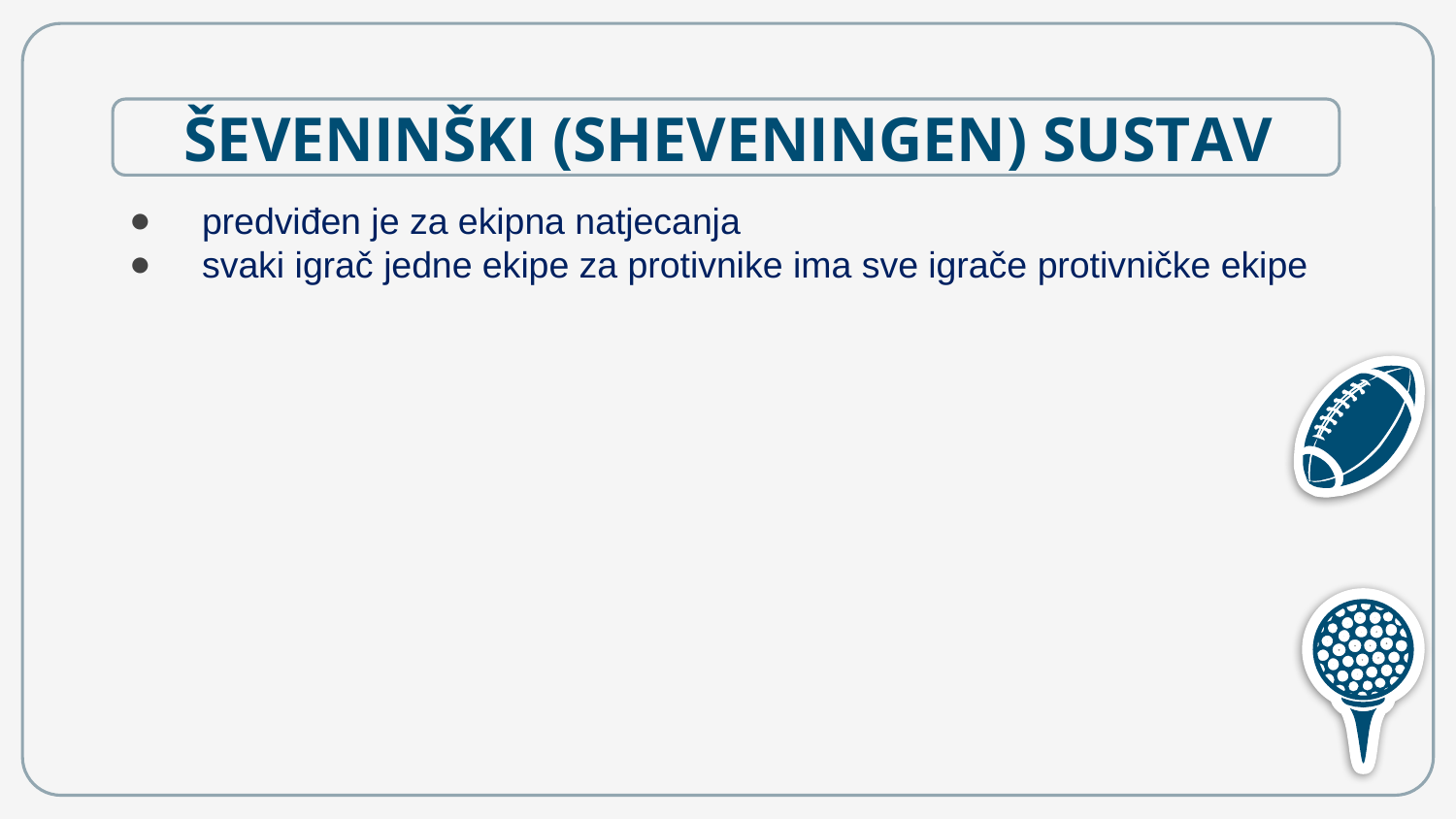

# ŠEVENINŠKI (SHEVENINGEN) SUSTAV

predviđen je za ekipna natjecanja
svaki igrač jedne ekipe za protivnike ima sve igrače protivničke ekipe